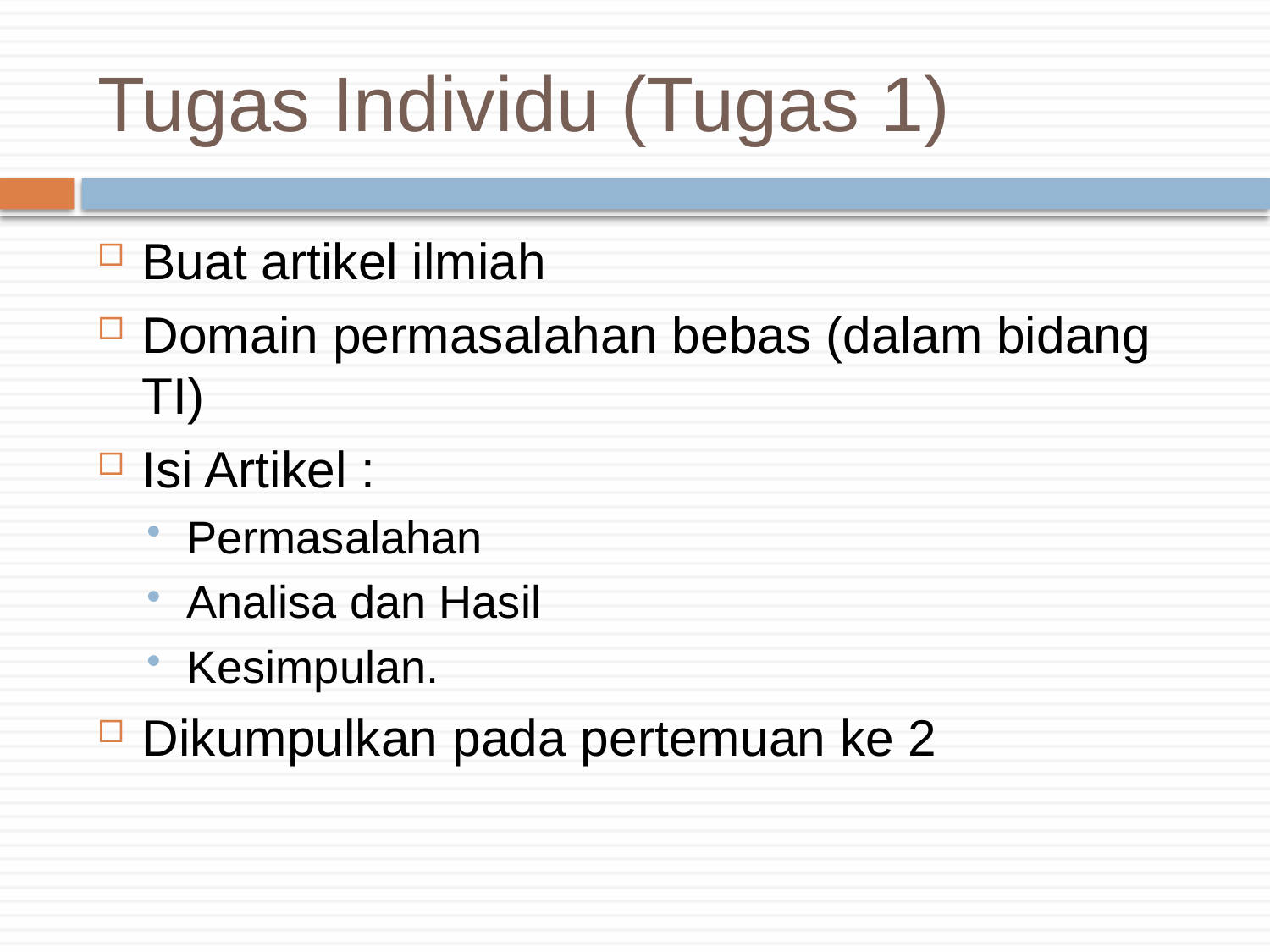

# Tugas Individu (Tugas 1)
Buat artikel ilmiah
Domain permasalahan bebas (dalam bidang TI)
Isi Artikel :
Permasalahan
Analisa dan Hasil
Kesimpulan.
Dikumpulkan pada pertemuan ke 2